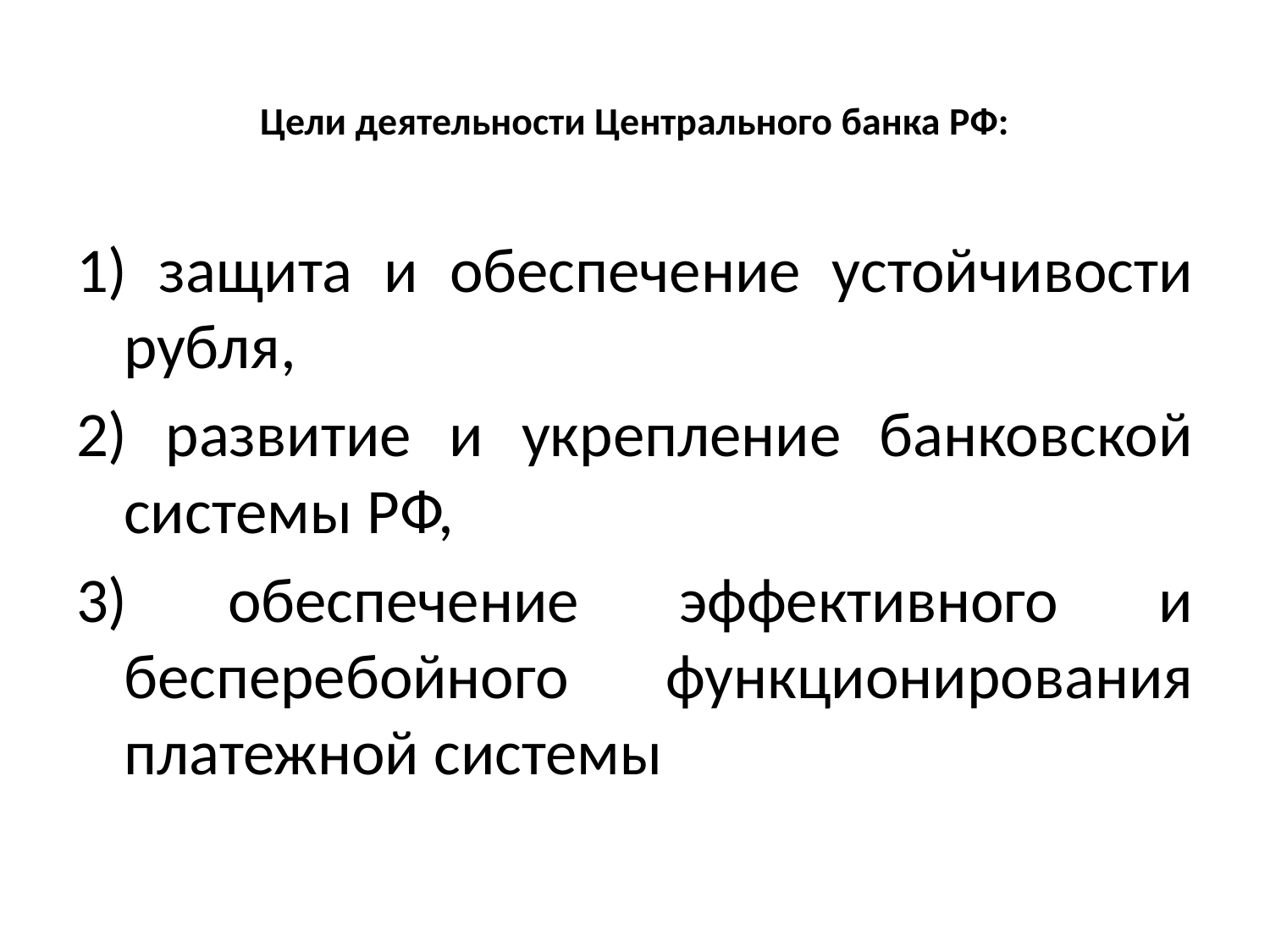

# Цели деятельности Центрального банка РФ:
1) защита и обеспечение устойчивости рубля,
2) развитие и укрепление банковской системы РФ,
3) обеспечение эффективного и бесперебойного функционирования платежной системы